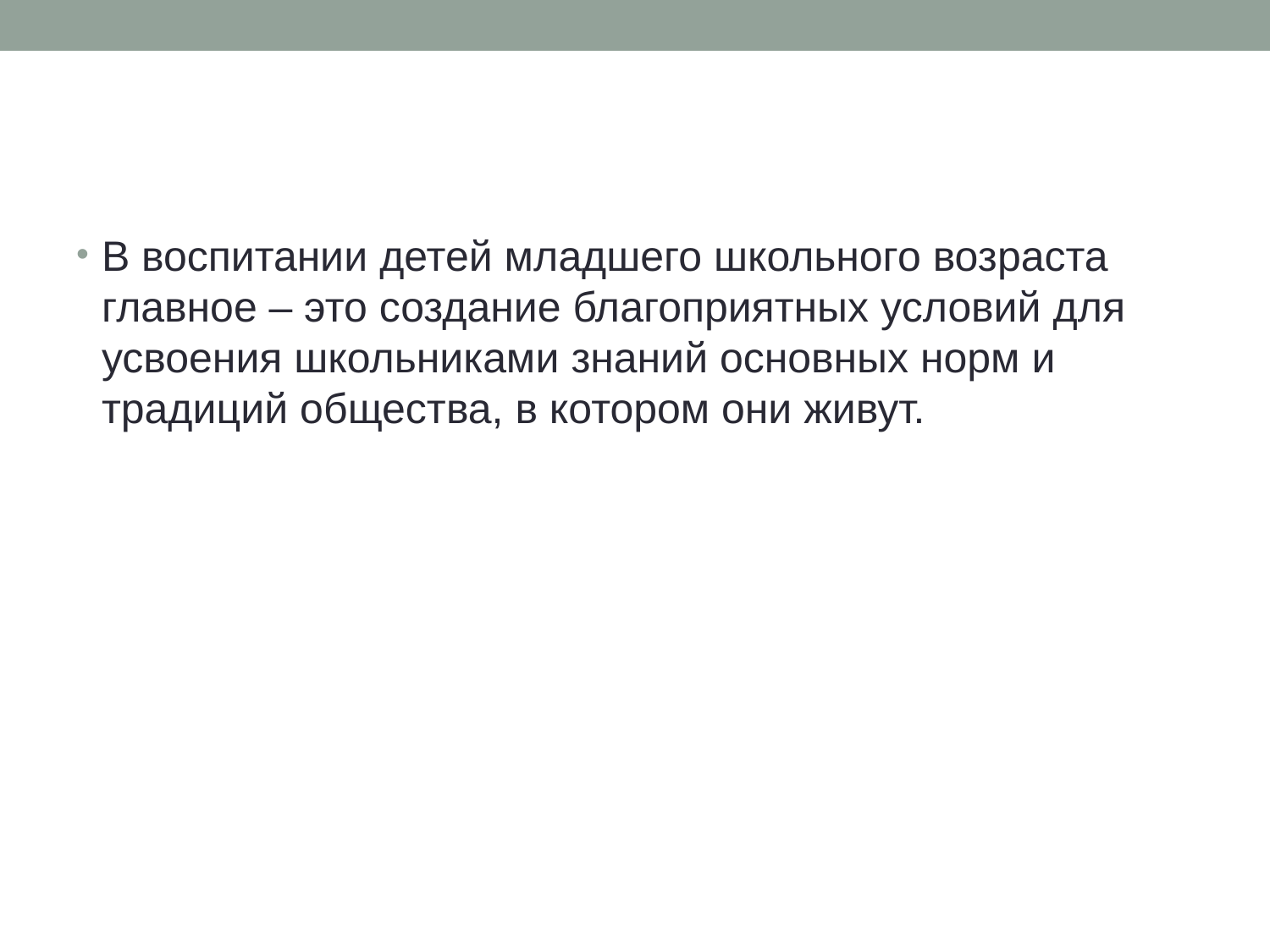

#
В воспитании детей младшего школьного возраста главное – это создание благоприятных условий для усвоения школьниками знаний основных норм и традиций общества, в котором они живут.